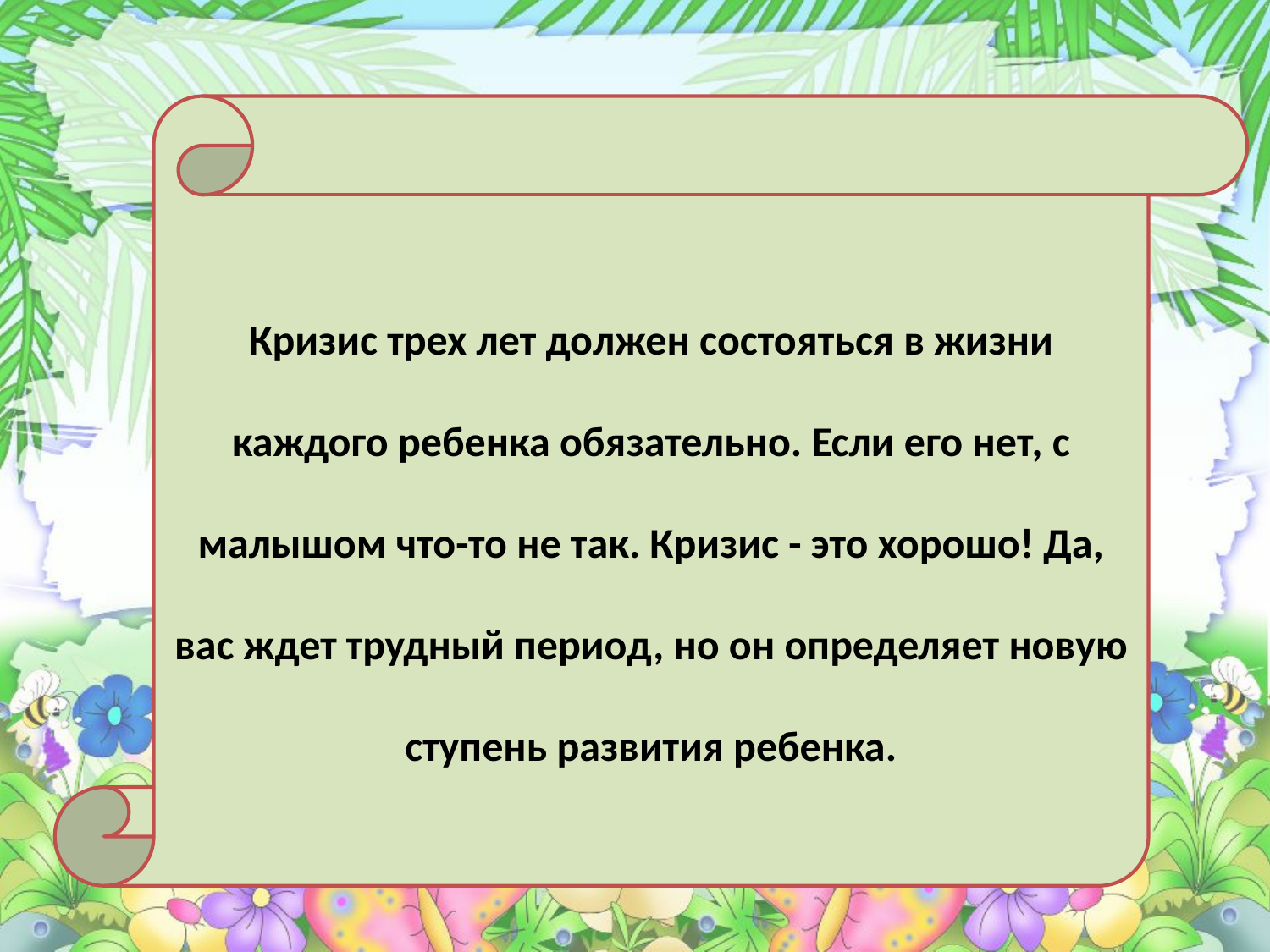

Кризис трех лет должен состояться в жизни каждого ребенка обязательно. Если его нет, с малышом что-то не так. Кризис - это хорошо! Да, вас ждет трудный период, но он определяет новую ступень развития ребенка.